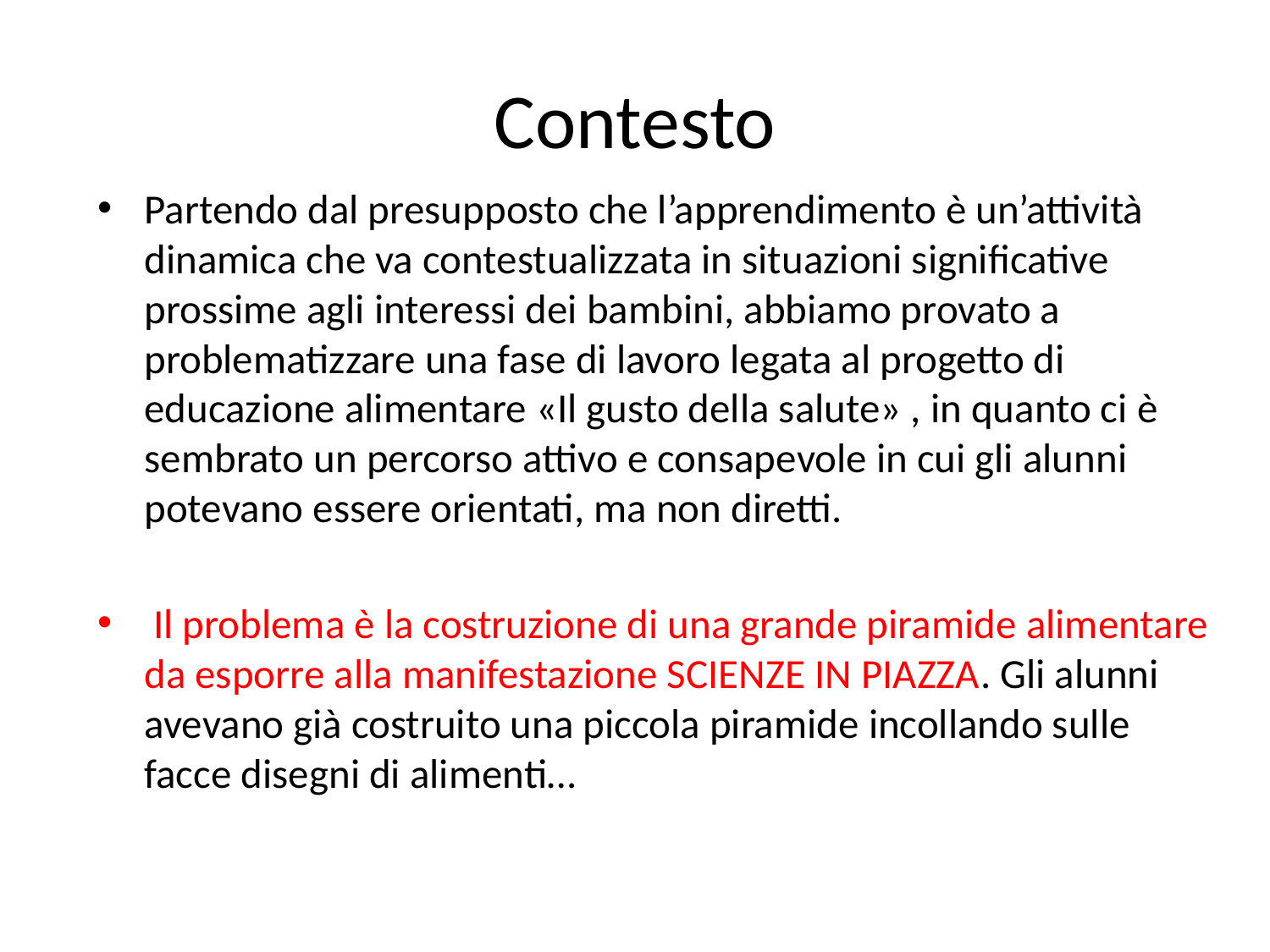

# Contesto
Partendo dal presupposto che l’apprendimento è un’attività dinamica che va contestualizzata in situazioni significative prossime agli interessi dei bambini, abbiamo provato a problematizzare una fase di lavoro legata al progetto di educazione alimentare «Il gusto della salute» , in quanto ci è sembrato un percorso attivo e consapevole in cui gli alunni potevano essere orientati, ma non diretti.

 Il problema è la costruzione di una grande piramide alimentare da esporre alla manifestazione SCIENZE IN PIAZZA. Gli alunni avevano già costruito una piccola piramide incollando sulle facce disegni di alimenti…